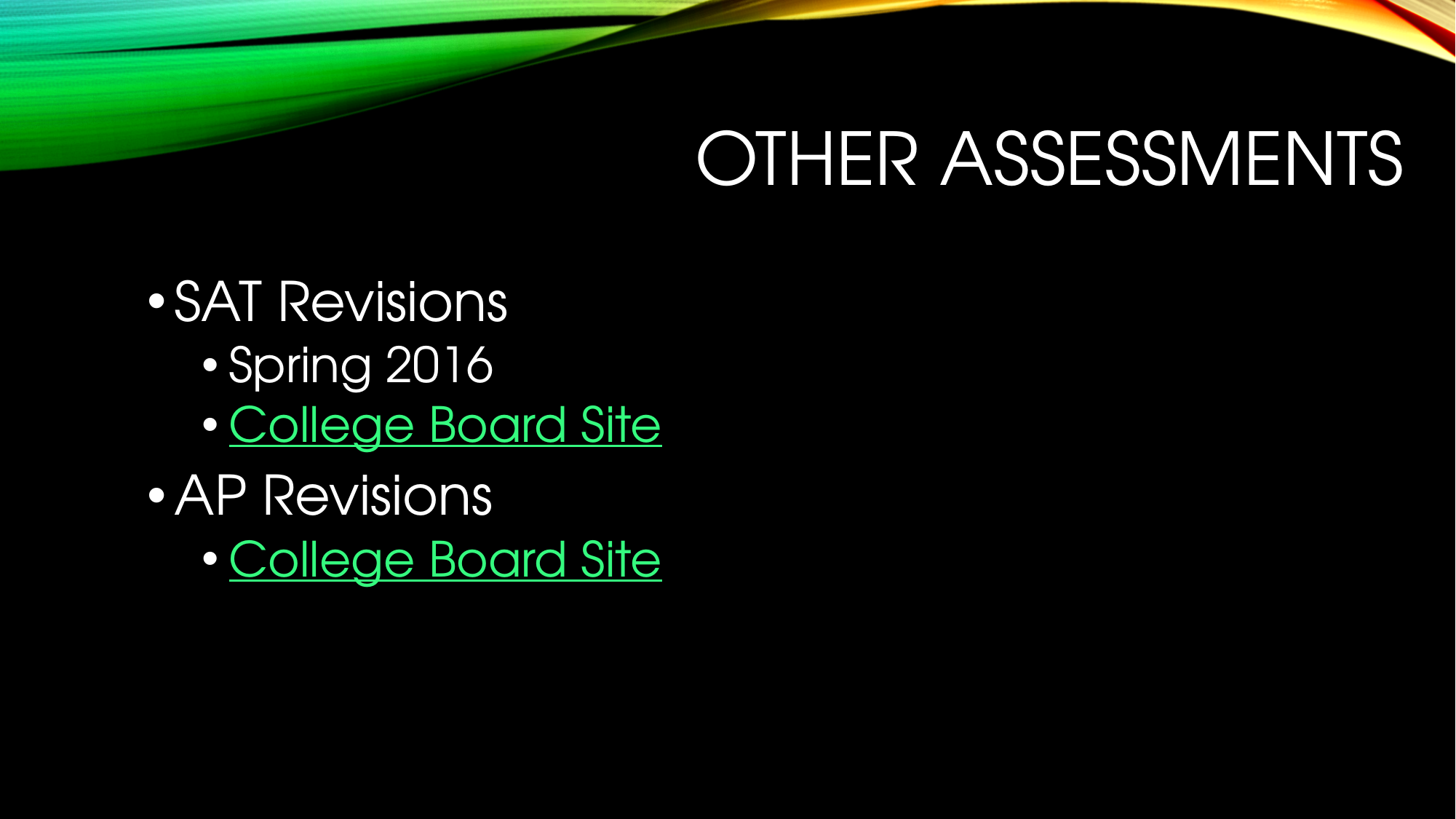

# Other assessments
SAT Revisions
Spring 2016
College Board Site
AP Revisions
College Board Site